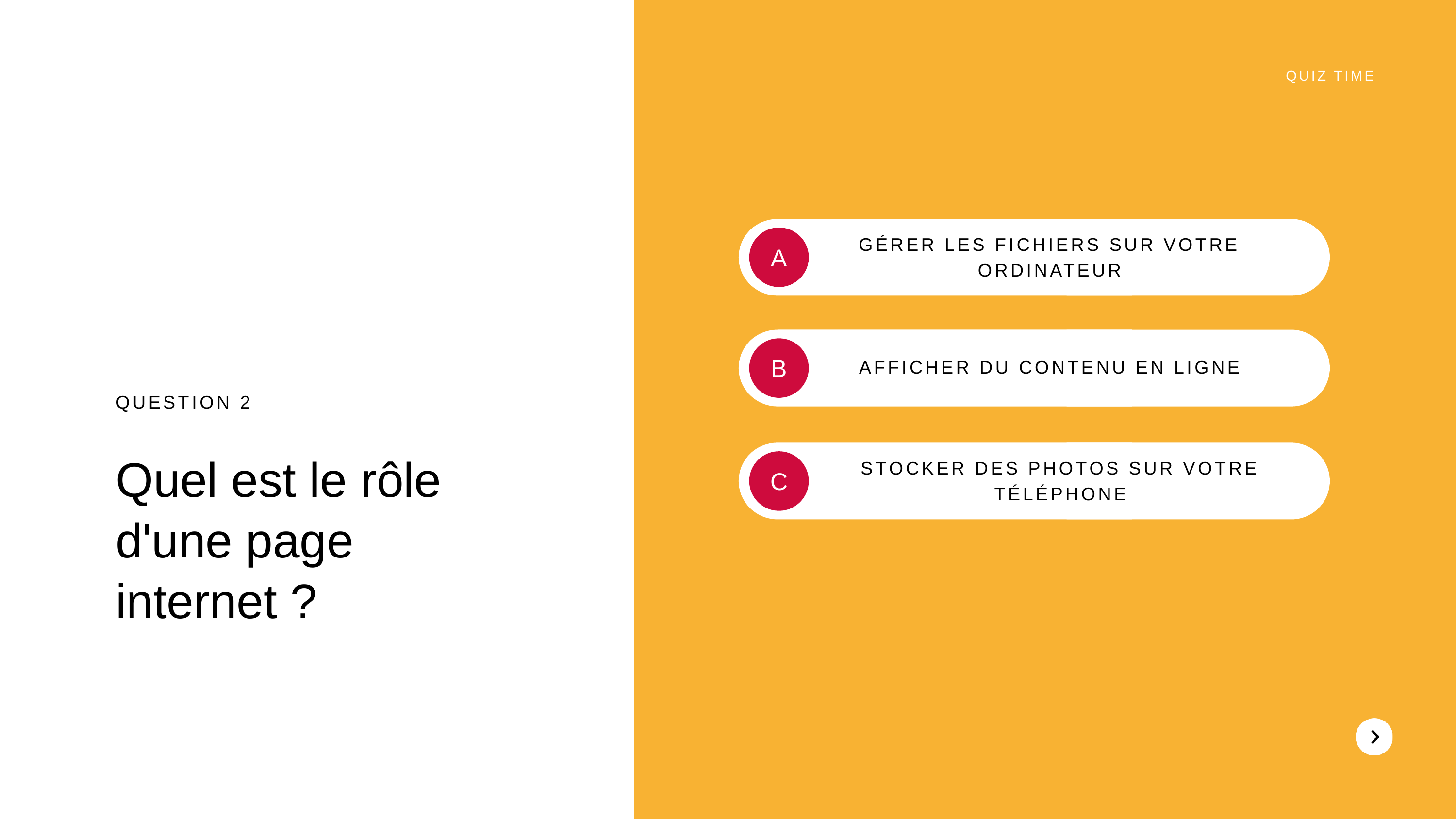

QUIZ TIME

GÉRER LES FICHIERS SUR VOTRE ORDINATEUR
A

B
AFFICHER DU CONTENU EN LIGNE
QUESTION 2
Quel est le rôle d'une page internet ?

STOCKER DES PHOTOS SUR VOTRE TÉLÉPHONE
C